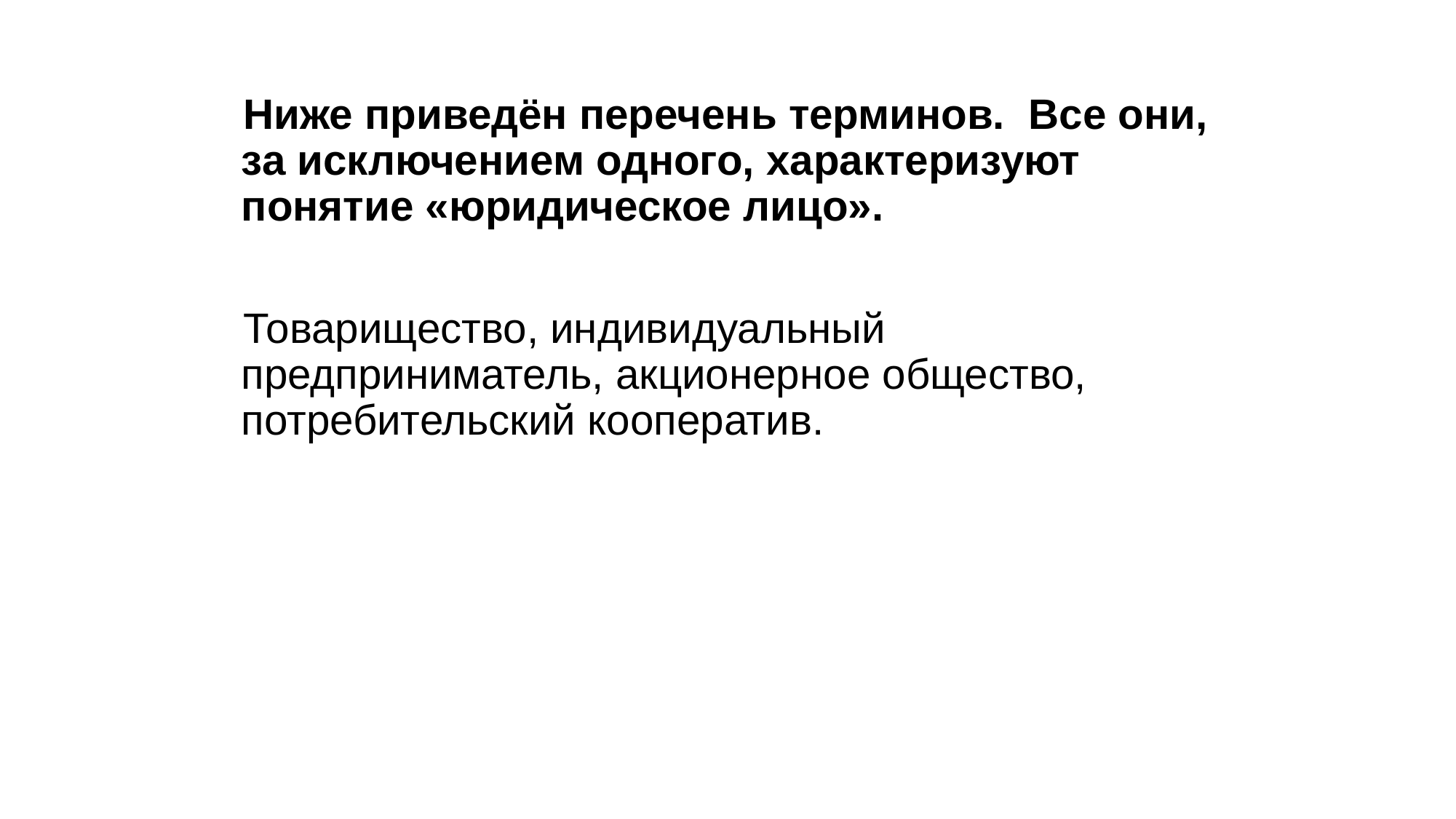

Ниже приведён перечень терминов.  Все они, за исключением одного, характеризуют понятие «юридическое лицо».

  Товарищество, индивидуальный предприниматель, акционерное общество, потребительский кооператив.